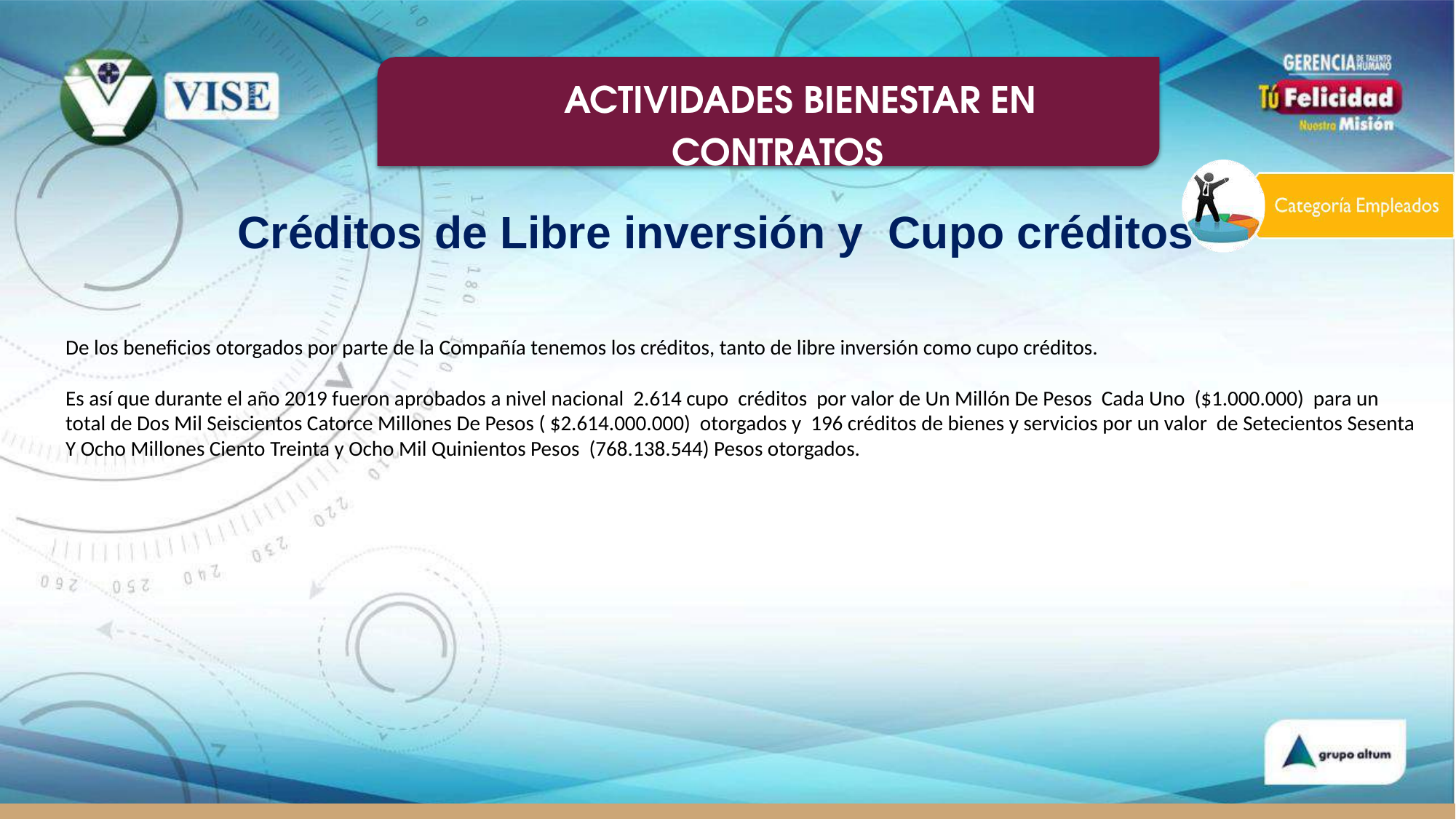

# ACTIVIDADES BIENESTAR EN  CONTRATOS
Créditos de Libre inversión y  Cupo créditos
De los beneficios otorgados por parte de la Compañía tenemos los créditos, tanto de libre inversión como cupo créditos.

Es así que durante el año 2019 fueron aprobados a nivel nacional  2.614 cupo  créditos  por valor de Un Millón De Pesos  Cada Uno  ($1.000.000)  para un total de Dos Mil Seiscientos Catorce Millones De Pesos ( $2.614.000.000)  otorgados y  196 créditos de bienes y servicios por un valor  de Setecientos Sesenta Y Ocho Millones Ciento Treinta y Ocho Mil Quinientos Pesos  (768.138.544) Pesos otorgados.